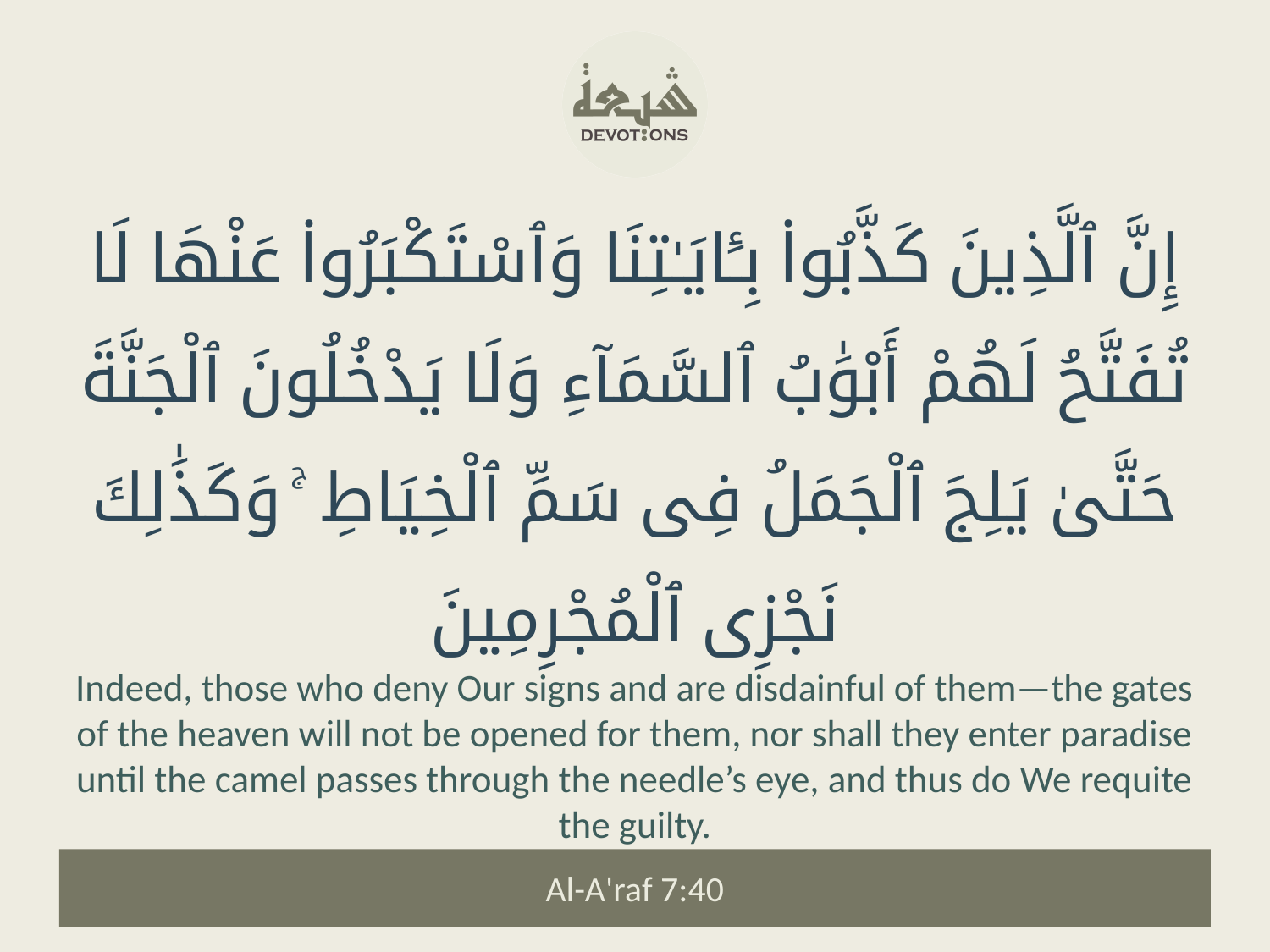

إِنَّ ٱلَّذِينَ كَذَّبُوا۟ بِـَٔايَـٰتِنَا وَٱسْتَكْبَرُوا۟ عَنْهَا لَا تُفَتَّحُ لَهُمْ أَبْوَٰبُ ٱلسَّمَآءِ وَلَا يَدْخُلُونَ ٱلْجَنَّةَ حَتَّىٰ يَلِجَ ٱلْجَمَلُ فِى سَمِّ ٱلْخِيَاطِ ۚ وَكَذَٰلِكَ نَجْزِى ٱلْمُجْرِمِينَ
Indeed, those who deny Our signs and are disdainful of them—the gates of the heaven will not be opened for them, nor shall they enter paradise until the camel passes through the needle’s eye, and thus do We requite the guilty.
Al-A'raf 7:40